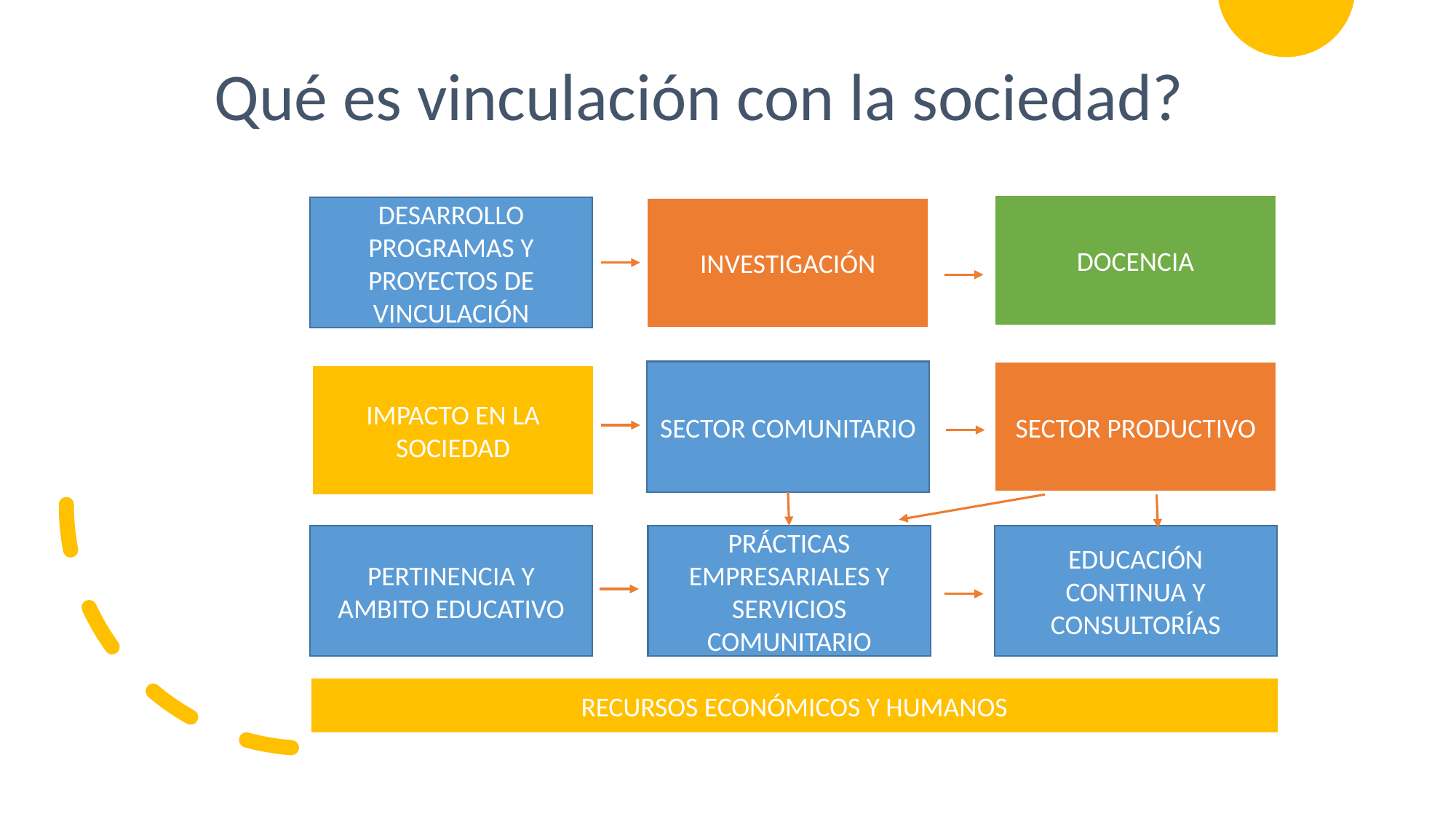

# Qué es vinculación con la sociedad?
DOCENCIA
DESARROLLO PROGRAMAS Y PROYECTOS DE VINCULACIÓN
INVESTIGACIÓN

SECTOR COMUNITARIO
SECTOR PRODUCTIVO
IMPACTO EN LA SOCIEDAD
PERTINENCIA Y AMBITO EDUCATIVO
PRÁCTICAS EMPRESARIALES Y SERVICIOS COMUNITARIO
EDUCACIÓN CONTINUA Y CONSULTORÍAS
RECURSOS ECONÓMICOS Y HUMANOS